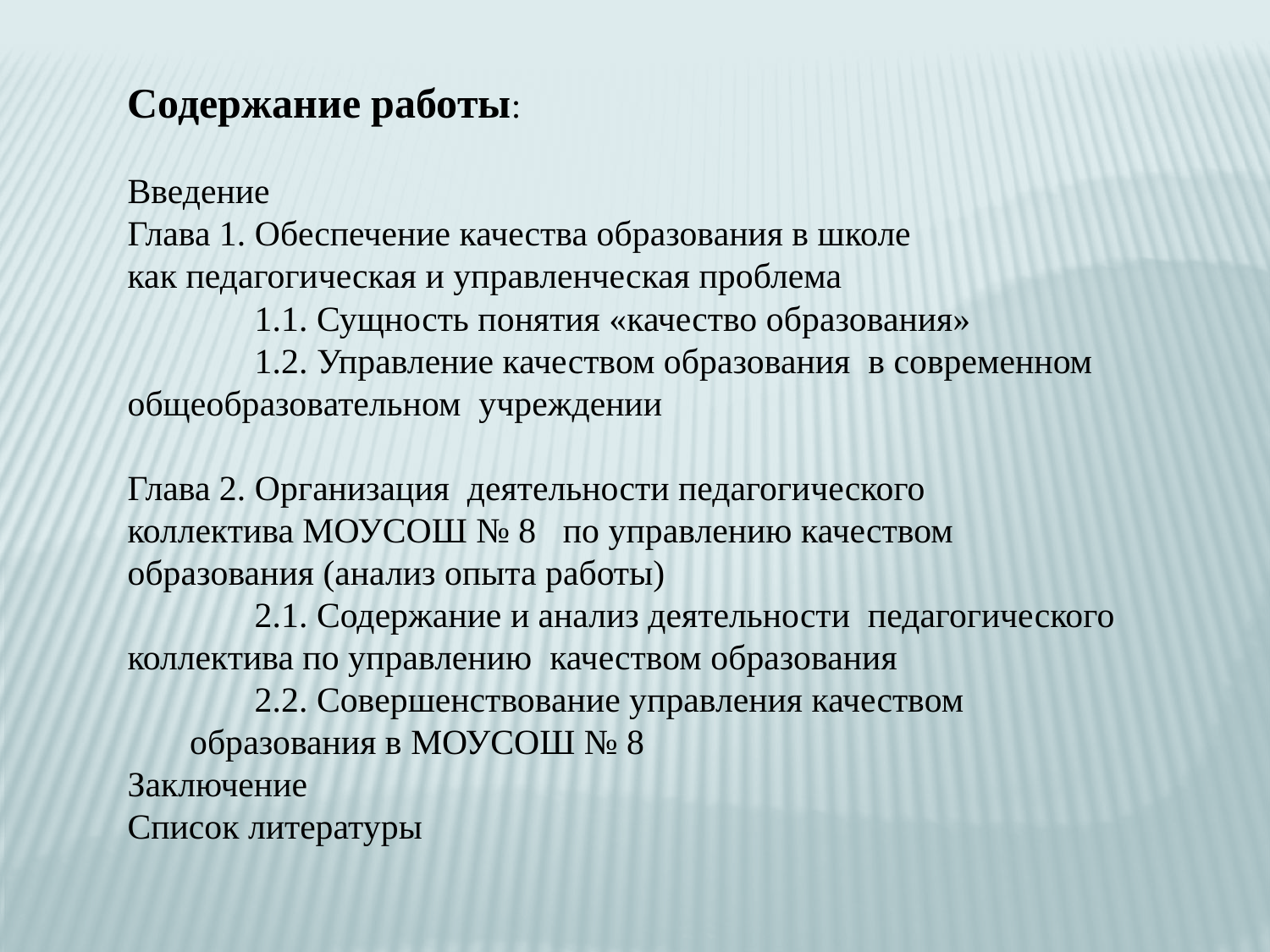

Содержание работы:

Введение
Глава 1. Обеспечение качества образования в школе
как педагогическая и управленческая проблема    			1.1. Сущность понятия «качество образования»		1.2. Управление качеством образования  в современном
общеобразовательном  учреждении
Глава 2. Организация  деятельности педагогического
коллектива МОУСОШ № 8   по управлению качеством
образования (анализ опыта работы)
	2.1. Содержание и анализ деятельности  педагогического
коллектива по управлению  качеством образования	   	2.2. Совершенствование управления качеством
       образования в МОУСОШ № 8
Заключение
Список литературы